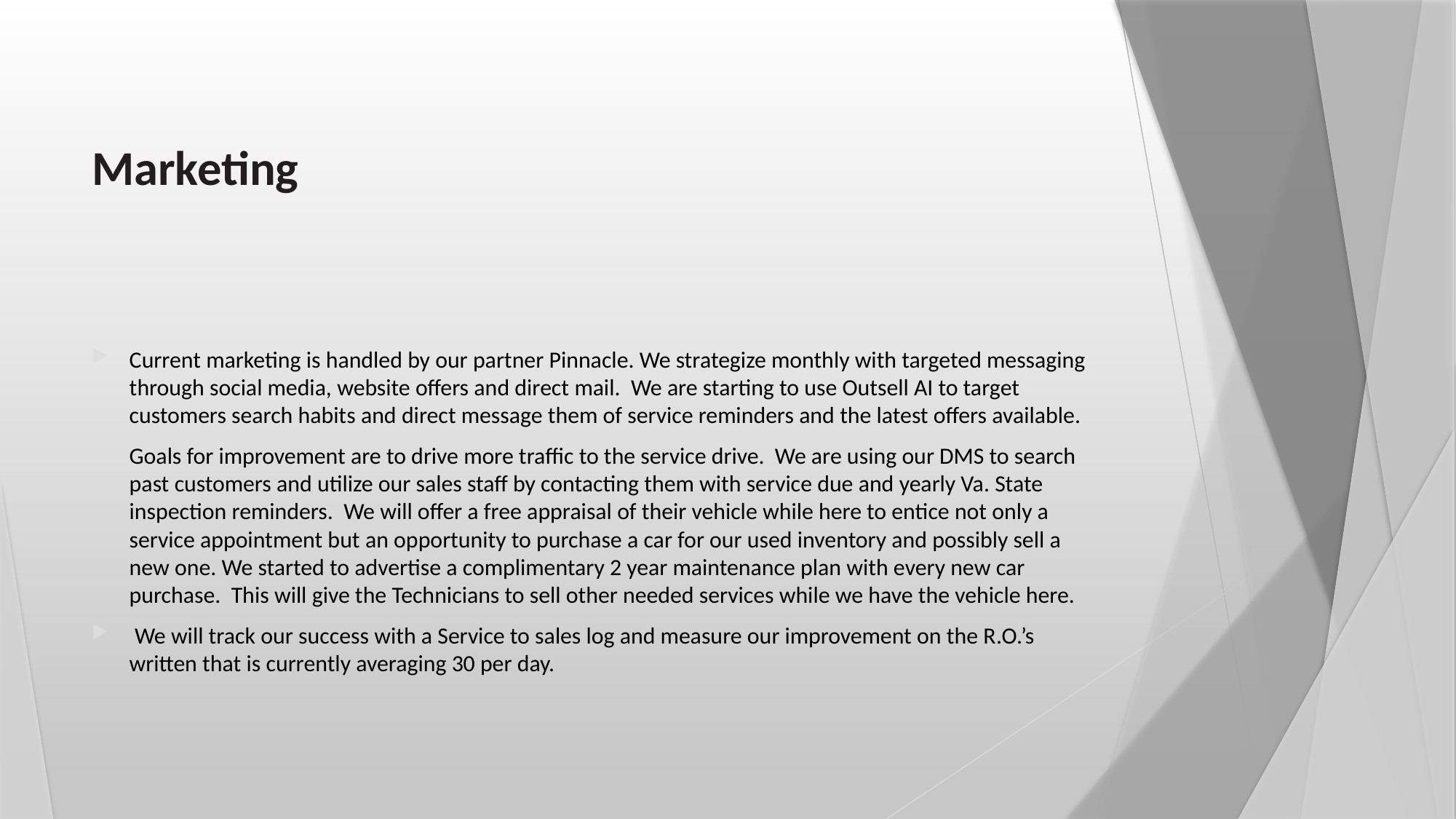

# Marketing

Current marketing is handled by our partner Pinnacle. We strategize monthly with targeted messaging through social media, website offers and direct mail.  We are starting to use Outsell AI to target customers search habits and direct message them of service reminders and the latest offers available.
Goals for improvement are to drive more traffic to the service drive.  We are using our DMS to search past customers and utilize our sales staff by contacting them with service due and yearly Va. State inspection reminders.  We will offer a free appraisal of their vehicle while here to entice not only a service appointment but an opportunity to purchase a car for our used inventory and possibly sell a new one. We started to advertise a complimentary 2 year maintenance plan with every new car purchase.  This will give the Technicians to sell other needed services while we have the vehicle here.
 We will track our success with a Service to sales log and measure our improvement on the R.O.’s written that is currently averaging 30 per day.